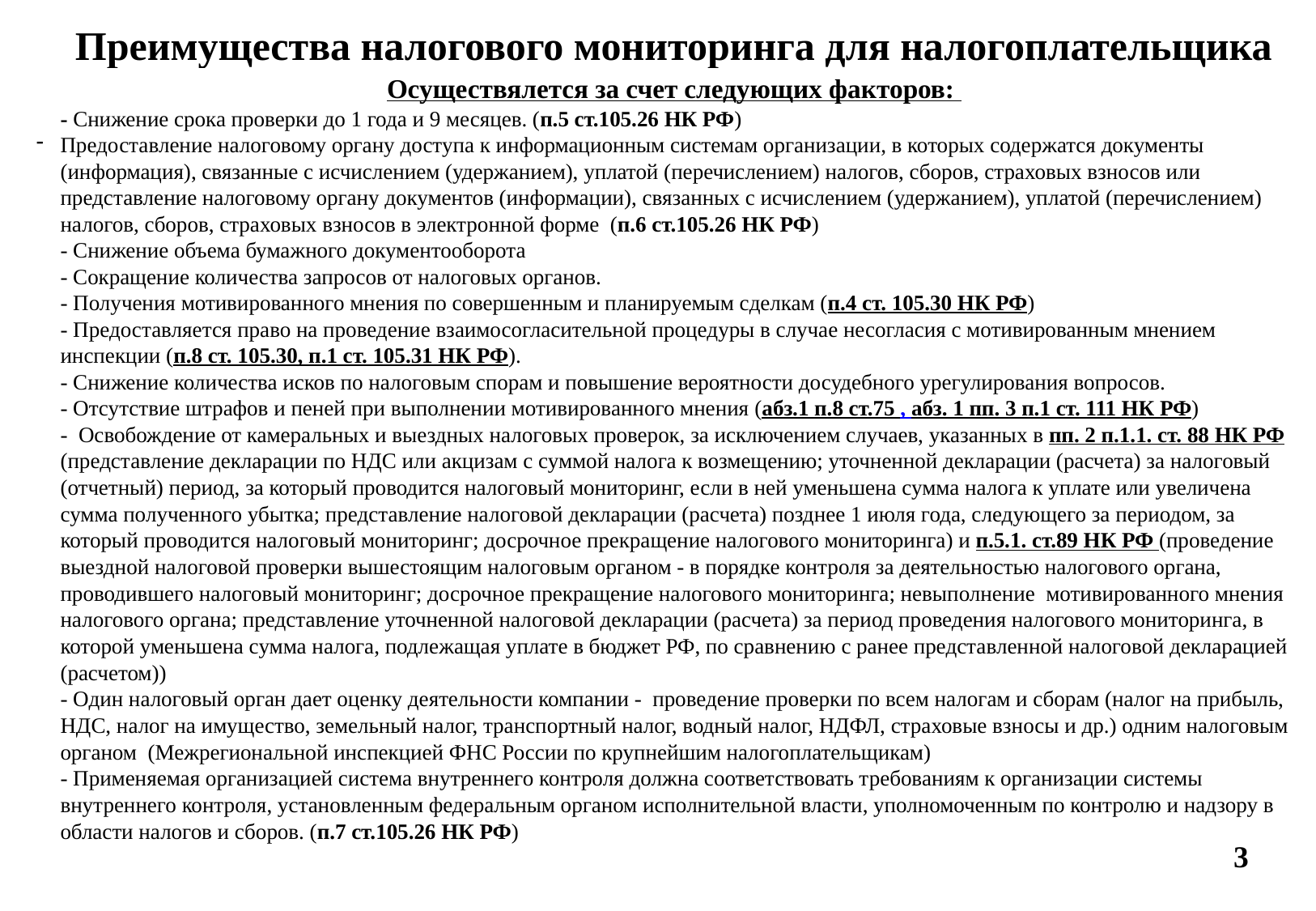

Преимущества налогового мониторинга для налогоплательщика
  Осуществялется за счет следующих факторов:
- Снижение срока проверки до 1 года и 9 месяцев. (п.5 ст.105.26 НК РФ)
Предоставление налоговому органу доступа к информационным системам организации, в которых содержатся документы (информация), связанные с исчислением (удержанием), уплатой (перечислением) налогов, сборов, страховых взносов или представление налоговому органу документов (информации), связанных с исчислением (удержанием), уплатой (перечислением) налогов, сборов, страховых взносов в электронной форме  (п.6 ст.105.26 НК РФ)
- Снижение объема бумажного документооборота
- Сокращение количества запросов от налоговых органов.
- Получения мотивированного мнения по совершенным и планируемым сделкам (п.4 ст. 105.30 НК РФ)
- Предоставляется право на проведение взаимосогласительной процедуры в случае несогласия с мотивированным мнением инспекции (п.8 ст. 105.30, п.1 ст. 105.31 НК РФ).
- Снижение количества исков по налоговым спорам и повышение вероятности досудебного урегулирования вопросов.
- Отсутствие штрафов и пеней при выполнении мотивированного мнения (абз.1 п.8 ст.75 , абз. 1 пп. 3 п.1 ст. 111 НК РФ)
-  Освобождение от камеральных и выездных налоговых проверок, за исключением случаев, указанных в пп. 2 п.1.1. ст. 88 НК РФ (представление декларации по НДС или акцизам с суммой налога к возмещению; уточненной декларации (расчета) за налоговый (отчетный) период, за который проводится налоговый мониторинг, если в ней уменьшена сумма налога к уплате или увеличена сумма полученного убытка; представление налоговой декларации (расчета) позднее 1 июля года, следующего за периодом, за который проводится налоговый мониторинг; досрочное прекращение налогового мониторинга) и п.5.1. ст.89 НК РФ (проведение выездной налоговой проверки вышестоящим налоговым органом - в порядке контроля за деятельностью налогового органа, проводившего налоговый мониторинг; досрочное прекращение налогового мониторинга; невыполнение  мотивированного мнения налогового органа; представление уточненной налоговой декларации (расчета) за период проведения налогового мониторинга, в которой уменьшена сумма налога, подлежащая уплате в бюджет РФ, по сравнению с ранее представленной налоговой декларацией (расчетом))
- Один налоговый орган дает оценку деятельности компании -  проведение проверки по всем налогам и сборам (налог на прибыль, НДС, налог на имущество, земельный налог, транспортный налог, водный налог, НДФЛ, страховые взносы и др.) одним налоговым органом  (Межрегиональной инспекцией ФНС России по крупнейшим налогоплательщикам)
- Применяемая организацией система внутреннего контроля должна соответствовать требованиям к организации системы внутреннего контроля, установленным федеральным органом исполнительной власти, уполномоченным по контролю и надзору в области налогов и сборов. (п.7 ст.105.26 НК РФ)

3